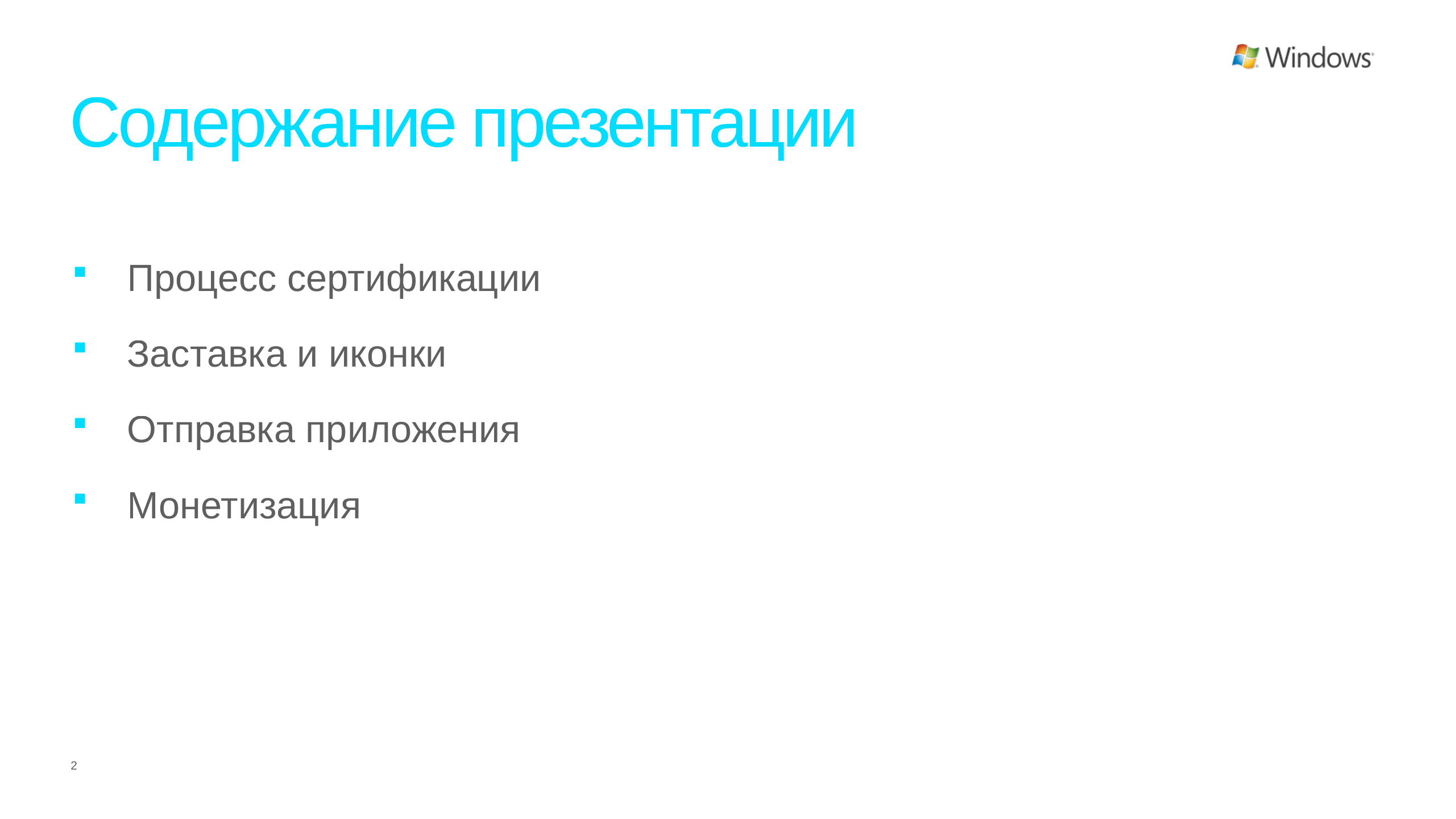

# Содержание презентации
Процесс сертификации
Заставка и иконки
Отправка приложения
Монетизация